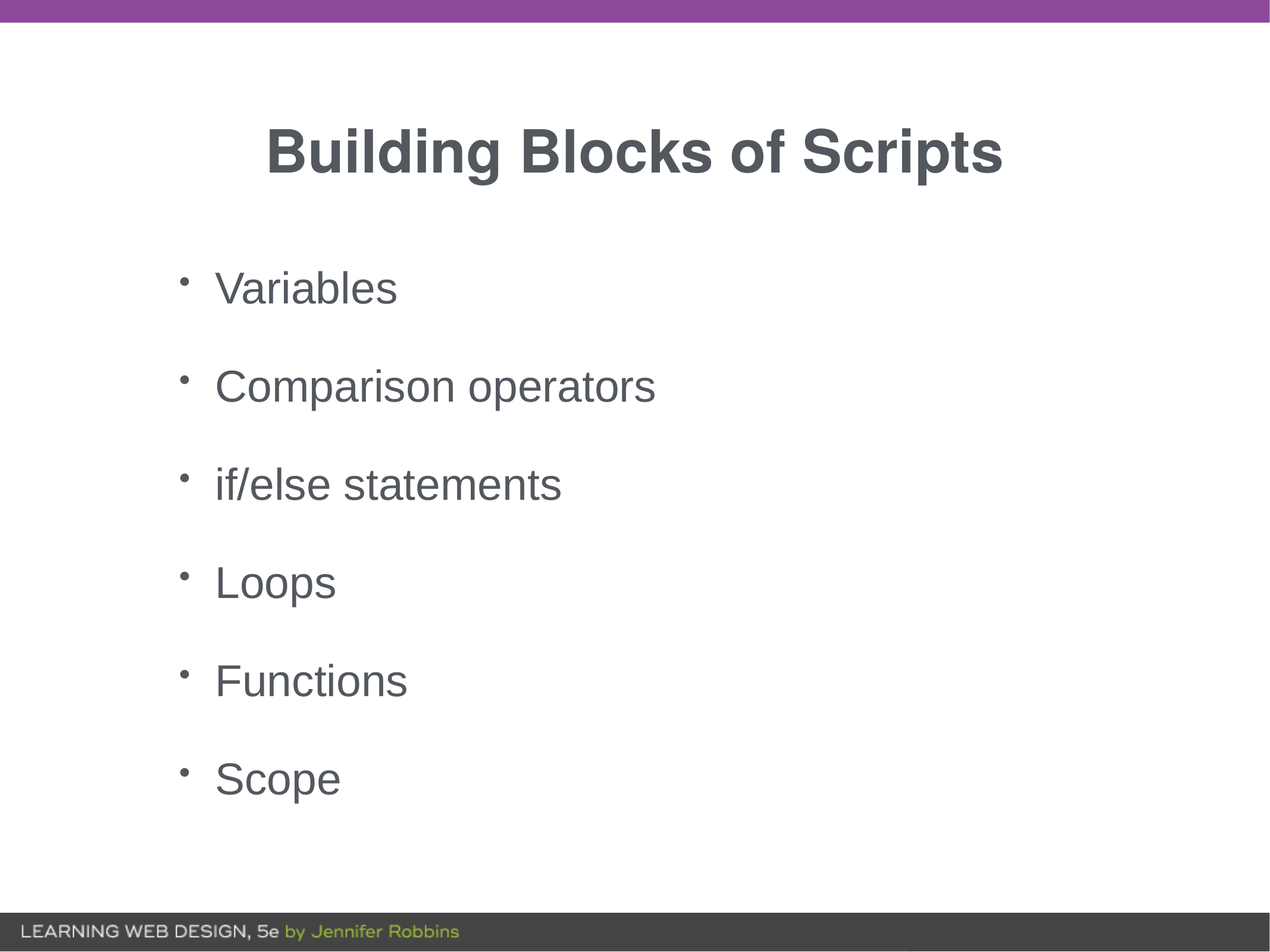

# Building Blocks of Scripts
Variables
Comparison operators
if/else statements
Loops
Functions
Scope